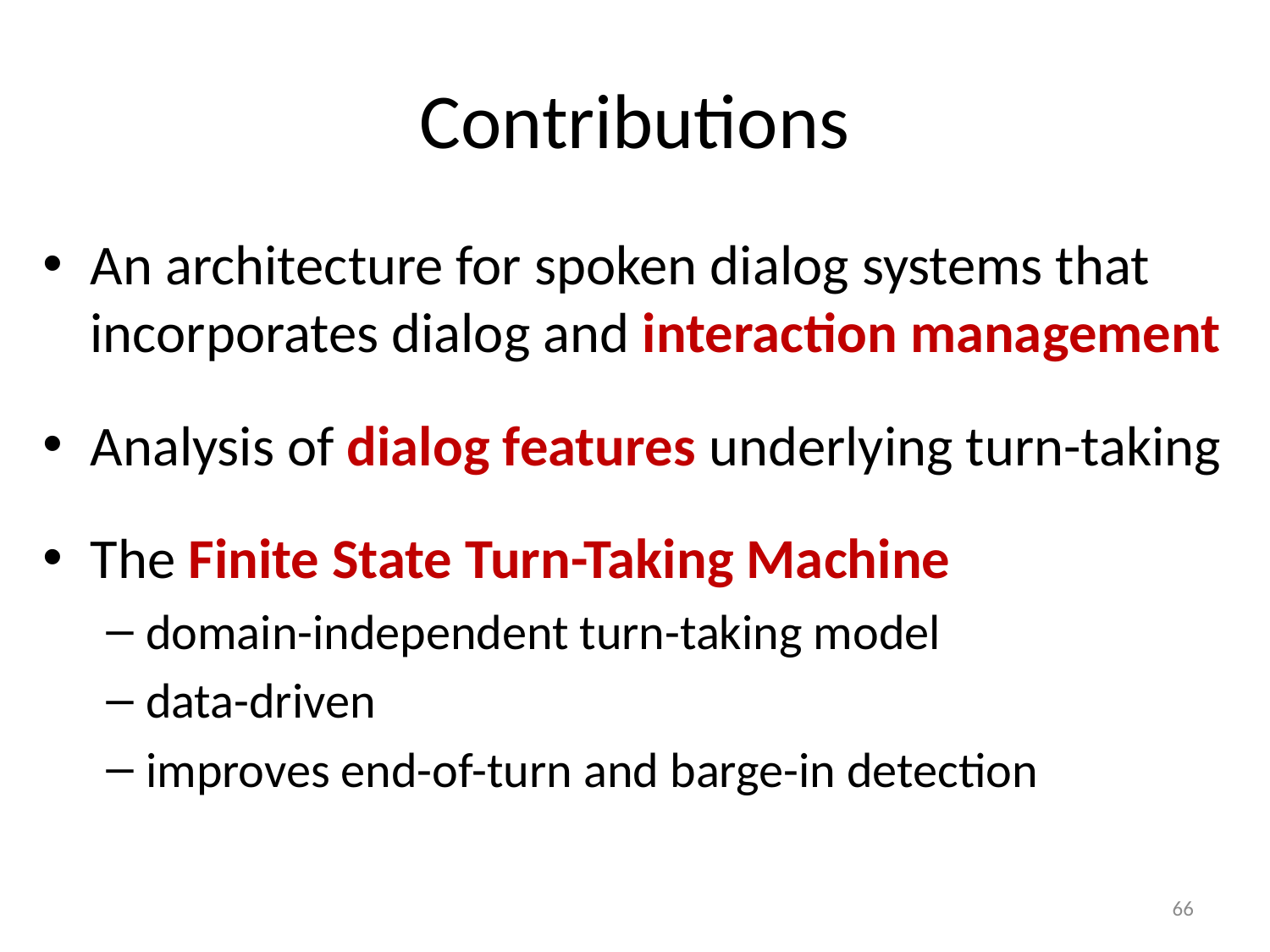

# Contributions
An architecture for spoken dialog systems that incorporates dialog and interaction management
Analysis of dialog features underlying turn-taking
The Finite State Turn-Taking Machine
domain-independent turn-taking model
data-driven
improves end-of-turn and barge-in detection
66